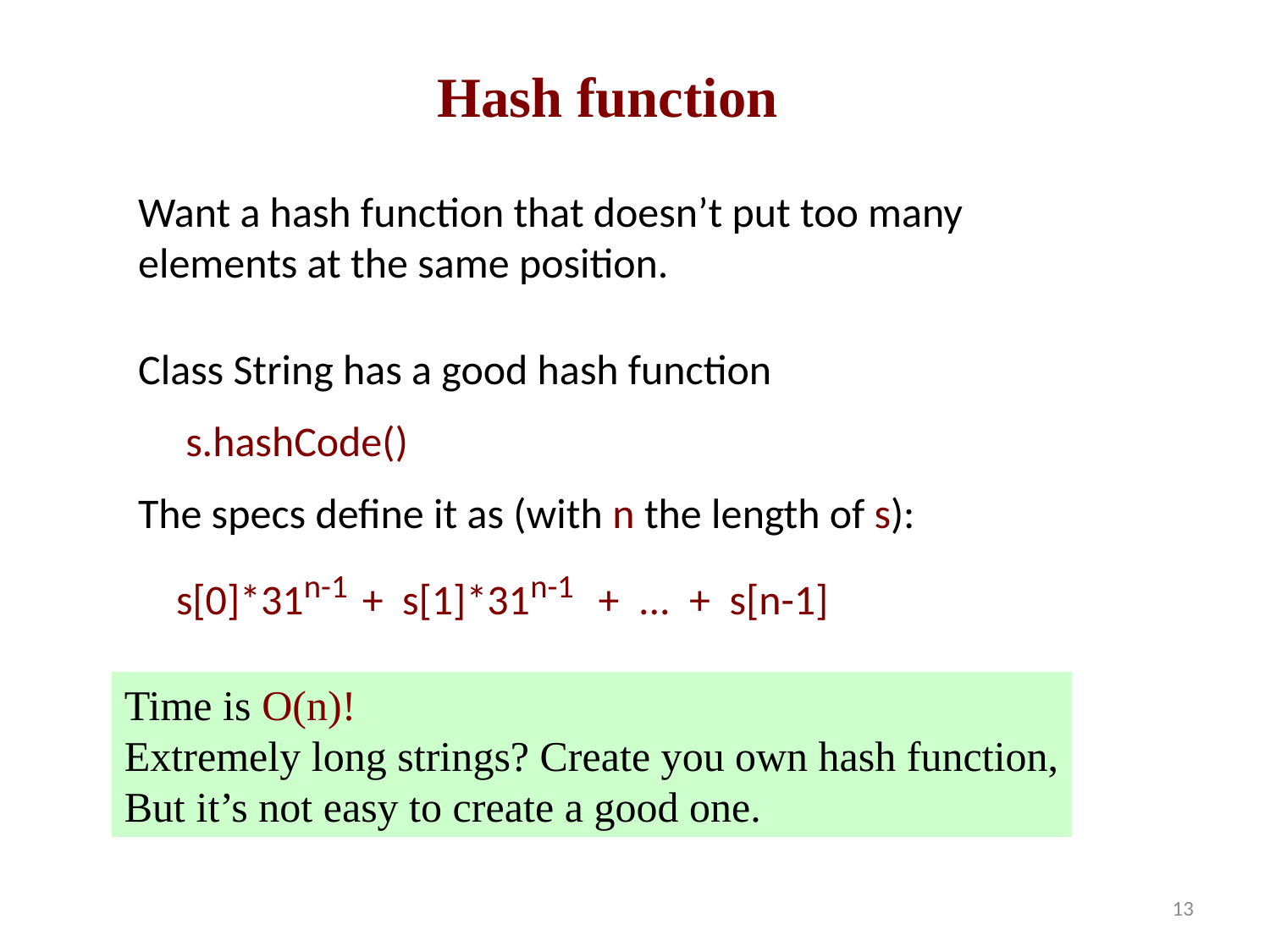

Hash function
Want a hash function that doesn’t put too many elements at the same position.
Class String has a good hash function
     s.hashCode()
The specs define it as (with n the length of s):
    s[0]*31n-1  +  s[1]*31n-1   +  ...  +  s[n-1]
Time is O(n)!
Extremely long strings? Create you own hash function,
But it’s not easy to create a good one.
13